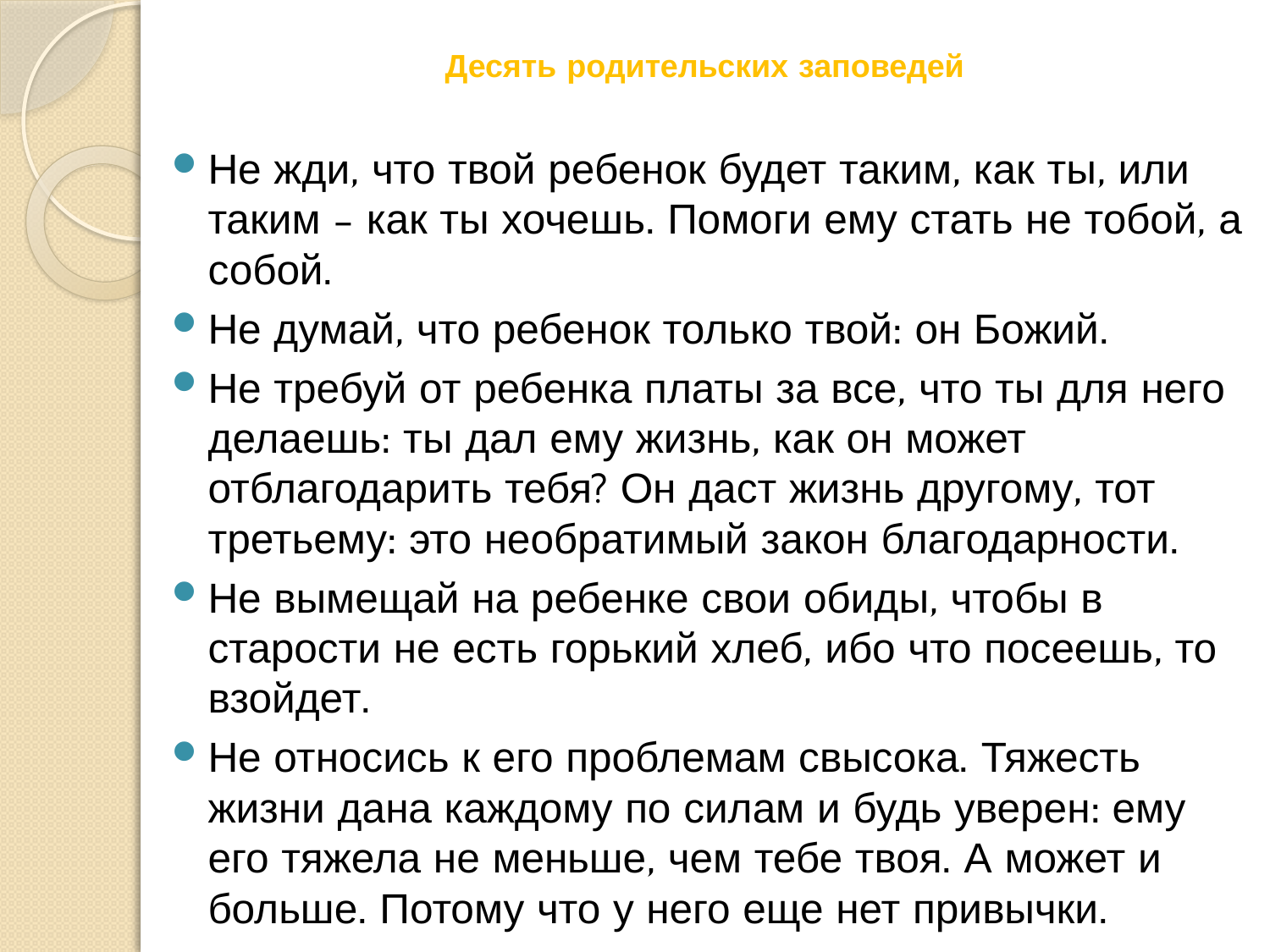

# Десять родительских заповедей

Не жди, что твой ребенок будет таким, как ты, или таким – как ты хочешь. Помоги ему стать не тобой, а собой.
Не думай, что ребенок только твой: он Божий.
Не требуй от ребенка платы за все, что ты для него делаешь: ты дал ему жизнь, как он может отблагодарить тебя? Он даст жизнь другому, тот третьему: это необратимый закон благодарности.
Не вымещай на ребенке свои обиды, чтобы в старости не есть горький хлеб, ибо что посеешь, то взойдет.
Не относись к его проблемам свысока. Тяжесть жизни дана каждому по силам и будь уверен: ему его тяжела не меньше, чем тебе твоя. А может и больше. Потому что у него еще нет привычки.